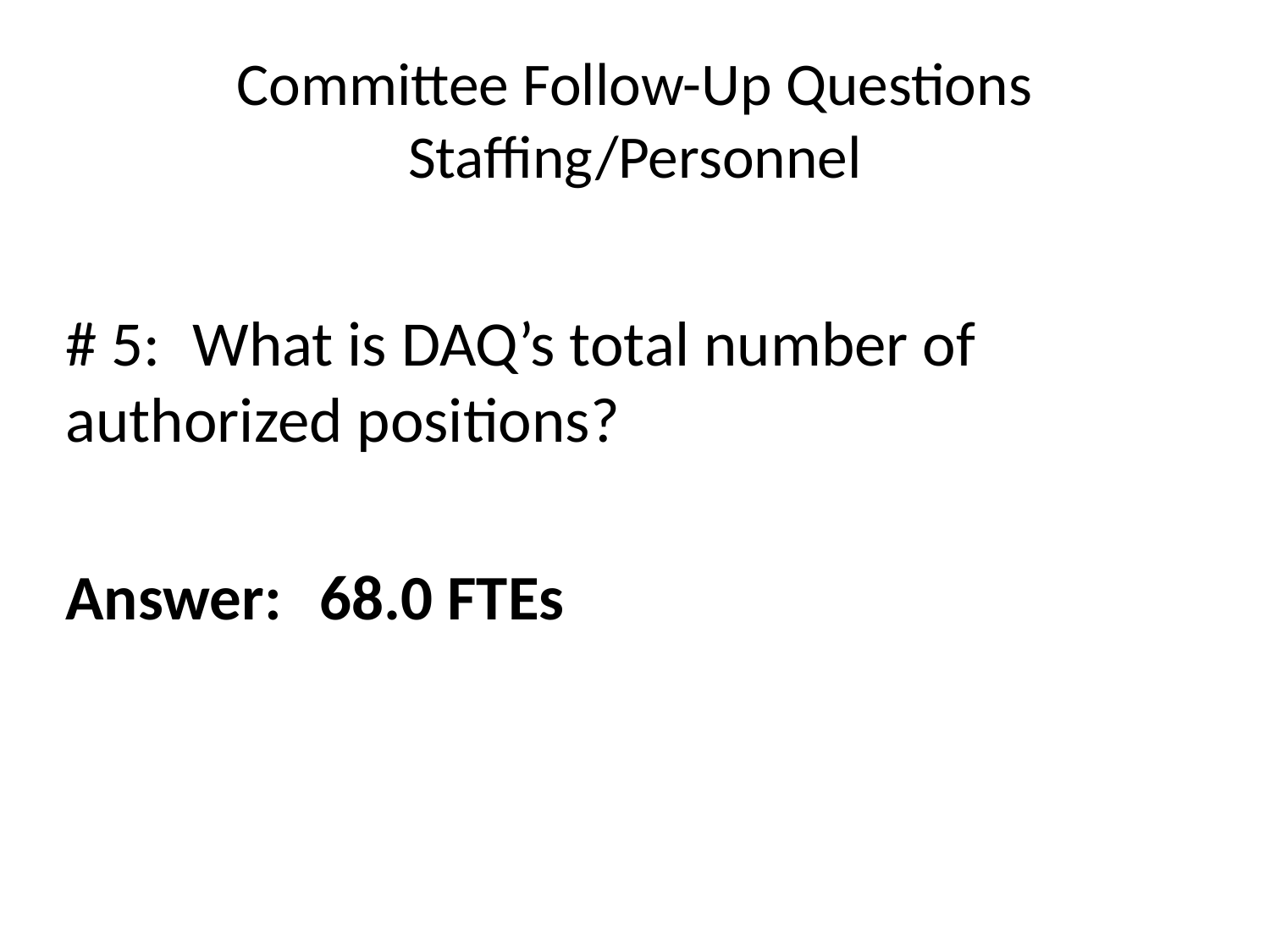

# Committee Follow-Up Questions Staffing/Personnel
# 5:	What is DAQ’s total number of authorized positions?

Answer: 	68.0 FTEs